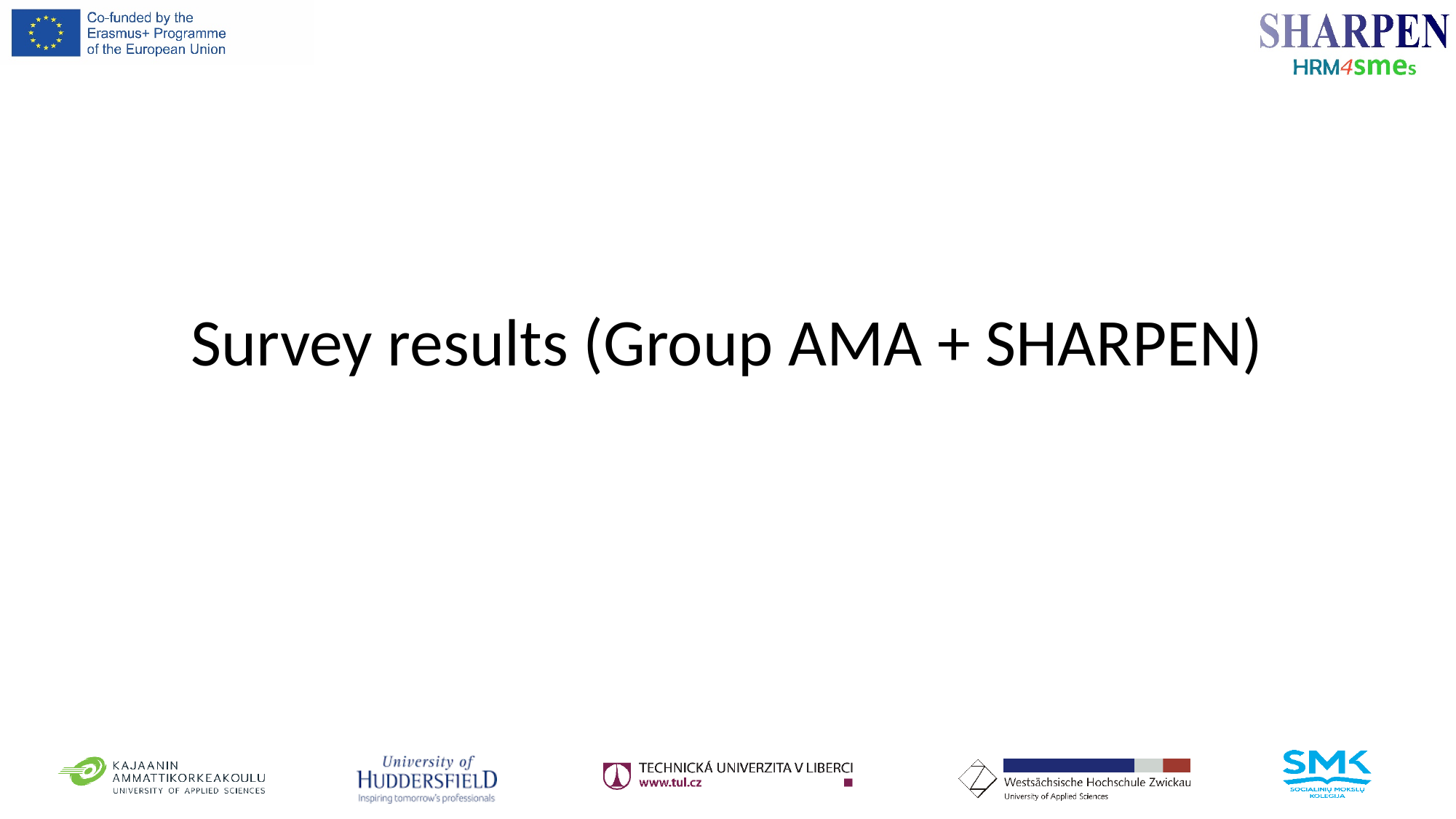

# Survey results (Group AMA + SHARPEN)